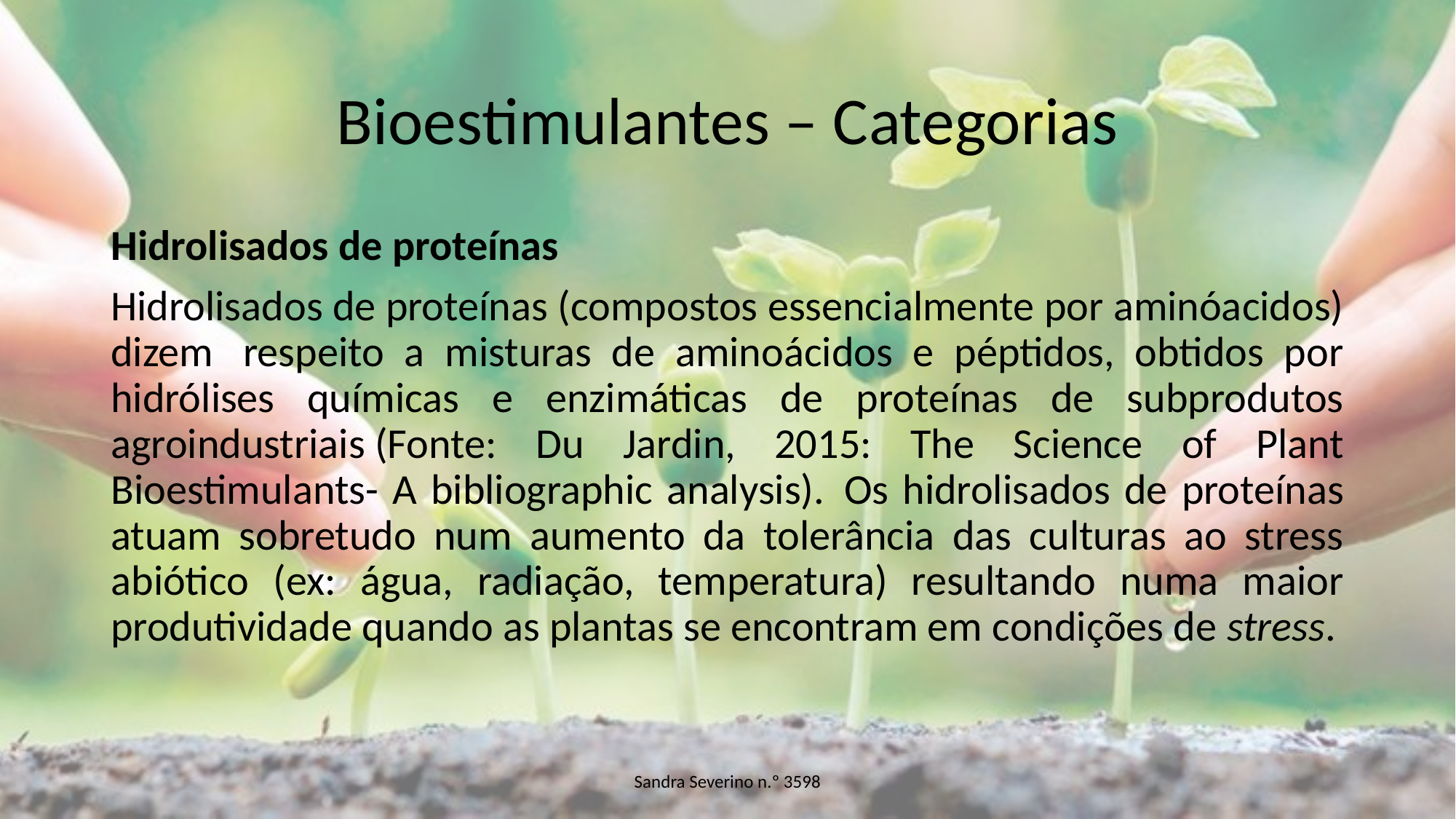

# Bioestimulantes – Categorias
Hidrolisados de proteínas
Hidrolisados de proteínas (compostos essencialmente por aminóacidos) dizem  respeito a misturas de aminoácidos e péptidos, obtidos por hidrólises químicas e enzimáticas de proteínas de subprodutos agroindustriais (Fonte: Du Jardin, 2015: The Science of Plant Bioestimulants- A bibliographic analysis).  Os hidrolisados de proteínas atuam sobretudo num aumento da tolerância das culturas ao stress abiótico (ex: água, radiação, temperatura) resultando numa maior produtividade quando as plantas se encontram em condições de stress.

Sandra Severino n.º 3598